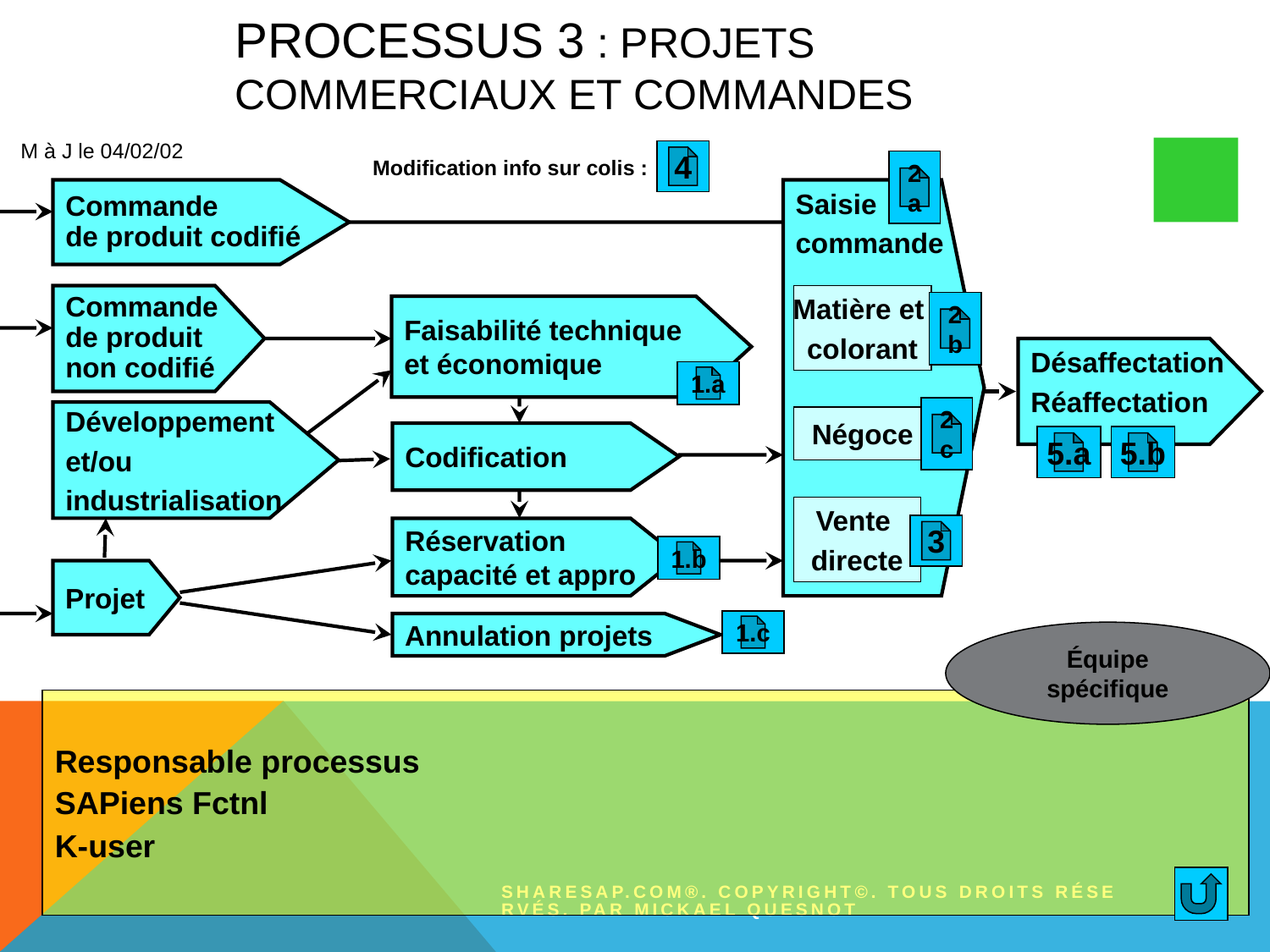

# Processus 3 : Projets commerciaux et commandes

M à J le 04/02/02
4

Modification info sur colis :
2a
Commande
de produit codifié
Saisie
commande

Commande
de produit
non codifié
Matière et
colorant
2b
Faisabilité technique et économique

Désaffectation
Réaffectation
1.a

2c
Développement
et/ou
industrialisation

Négoce
Codification
5.a
5.b

Vente
directe
3
1.b

Réservation capacité et appro
Projet

1.c

Annulation projets
Équipe spécifique
Responsable processus
SAPiens Fctnl
K-user

Sharesap.com®. Copyright©. Tous droits réservés. Par Mickael QUESNOT